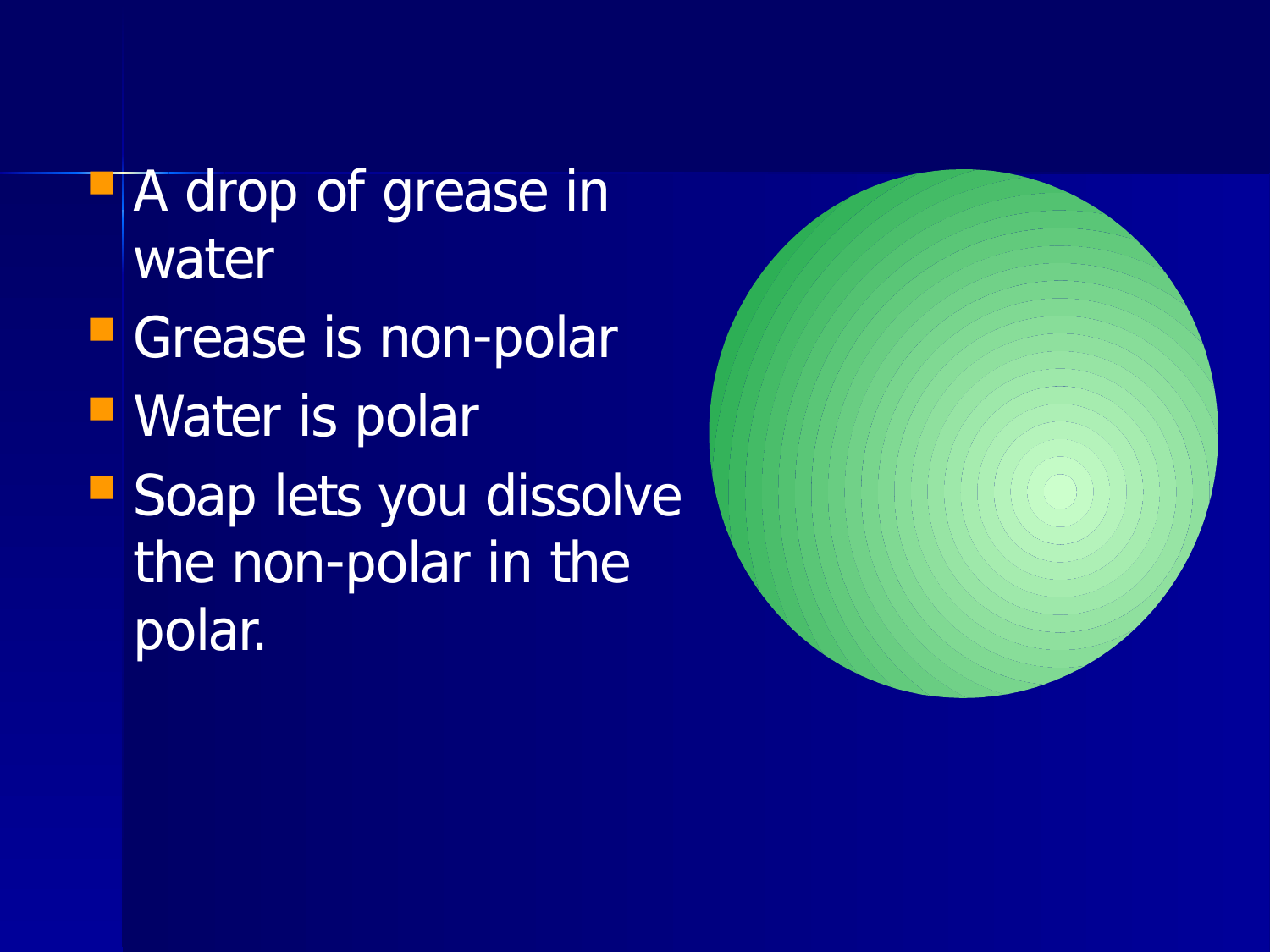

A drop of grease in water
Grease is non-polar
Water is polar
Soap lets you dissolve the non-polar in the polar.